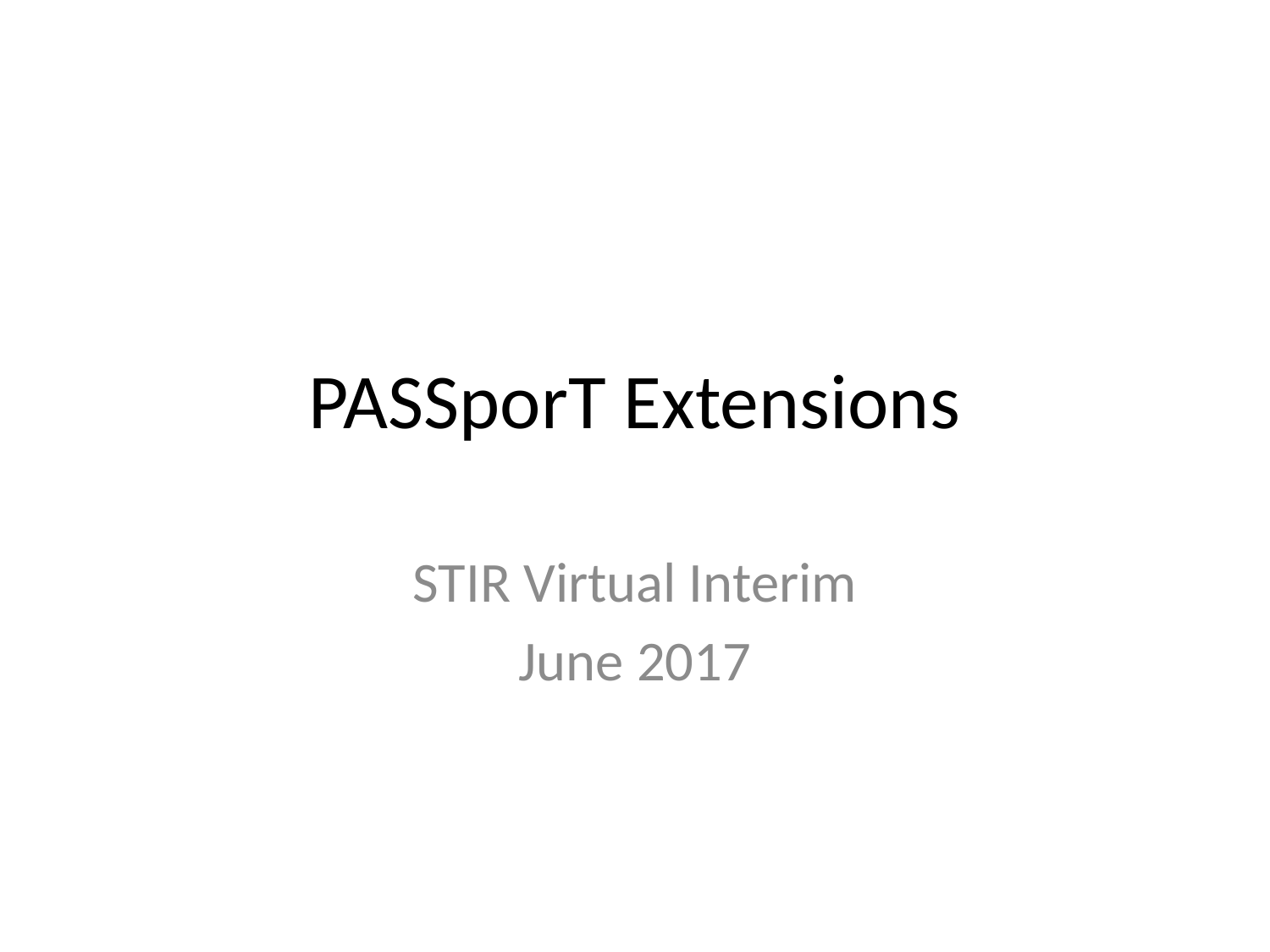

# PASSporT Extensions
STIR Virtual Interim
June 2017